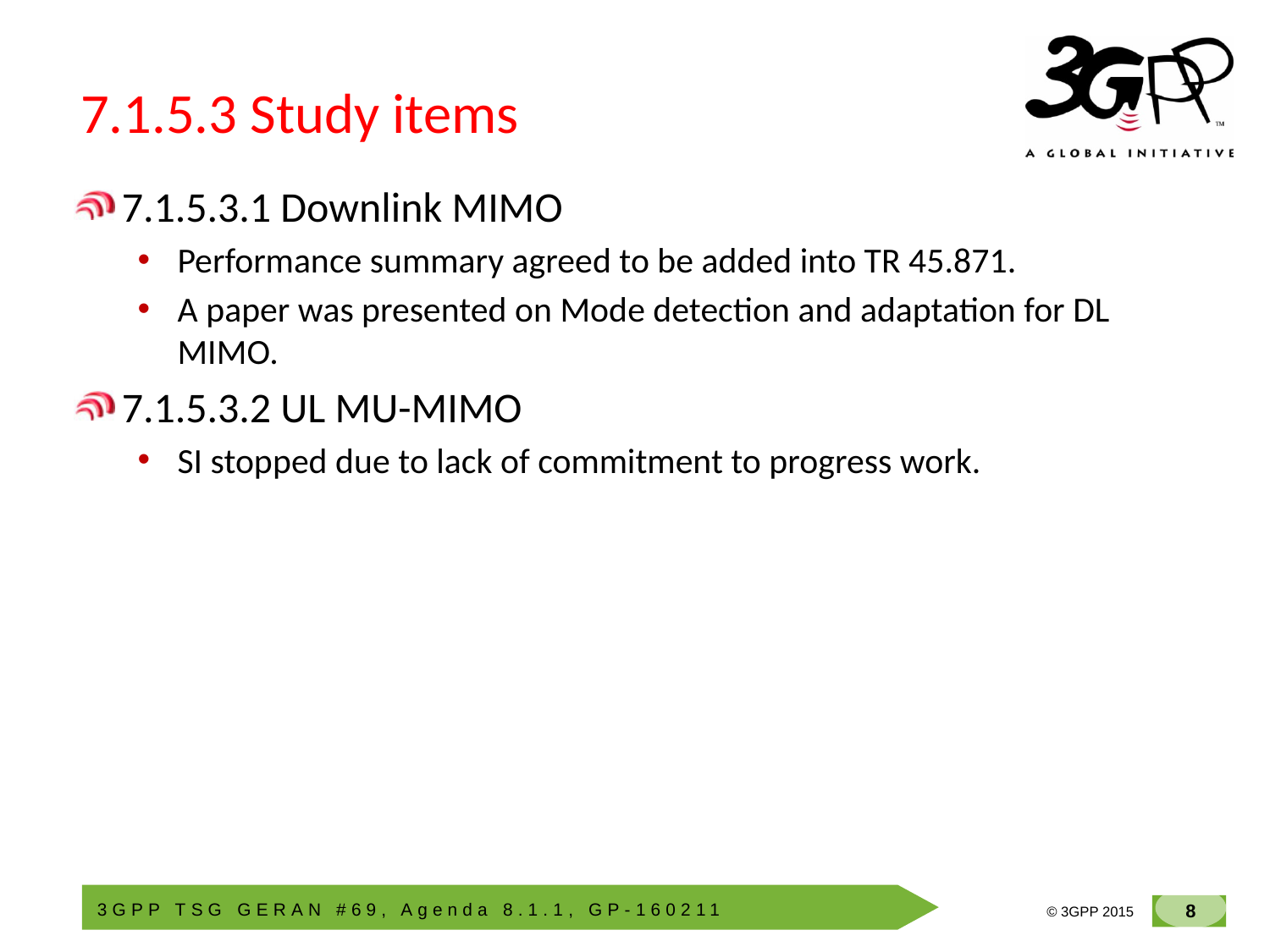

# 7.1.5.3 Study items
7.1.5.3.1 Downlink MIMO
Performance summary agreed to be added into TR 45.871.
A paper was presented on Mode detection and adaptation for DL MIMO.
7.1.5.3.2 UL MU-MIMO
SI stopped due to lack of commitment to progress work.